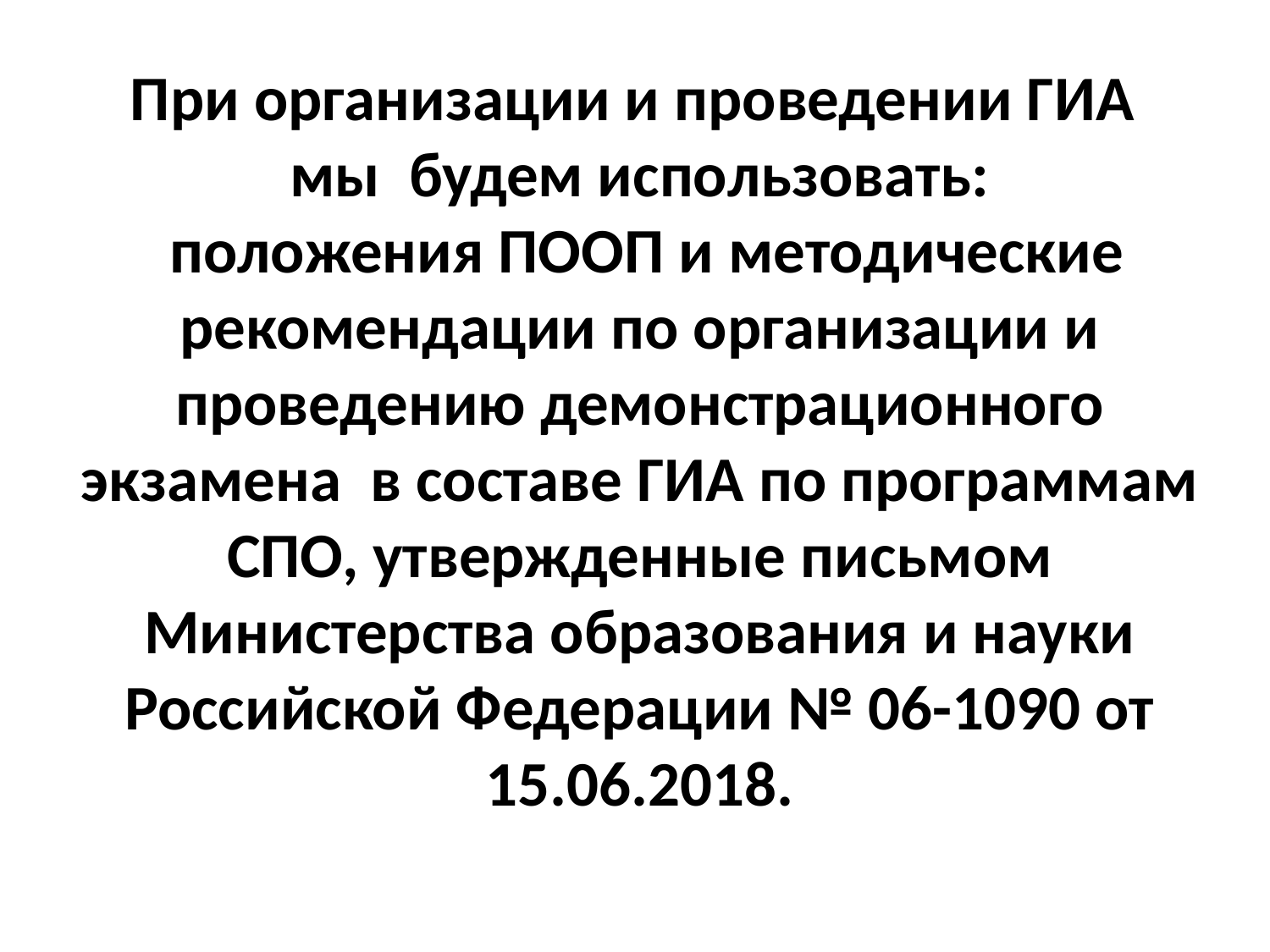

# При организации и проведении ГИА мы  будем использовать: положения ПООП и методические рекомендации по организации и проведению демонстрационного экзамена  в составе ГИА по программам СПО, утвержденные письмом Министерства образования и науки Российской Федерации № 06-1090 от 15.06.2018.